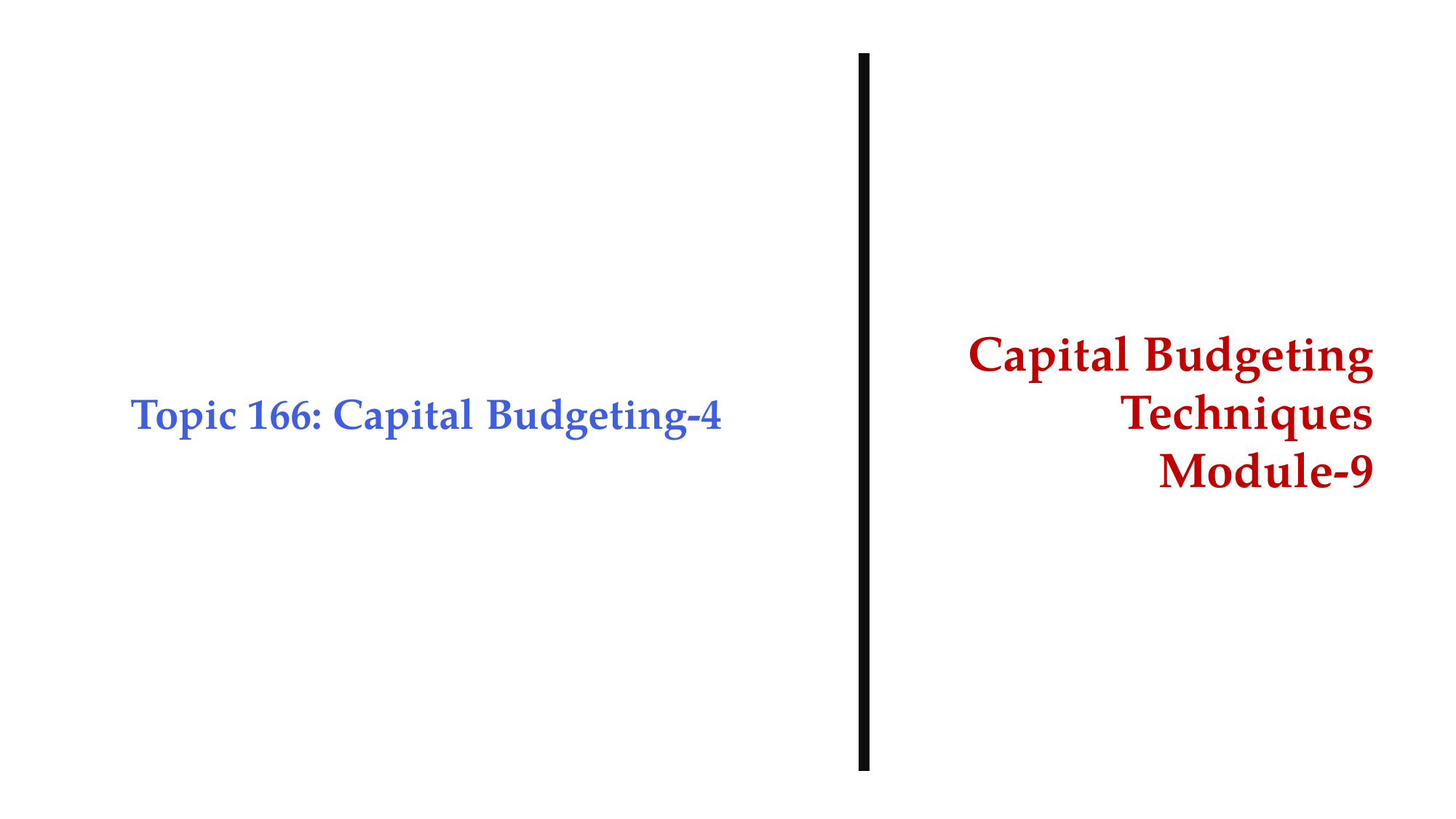

Topic 166: Capital Budgeting-4
Capital Budgeting Techniques
Module-9